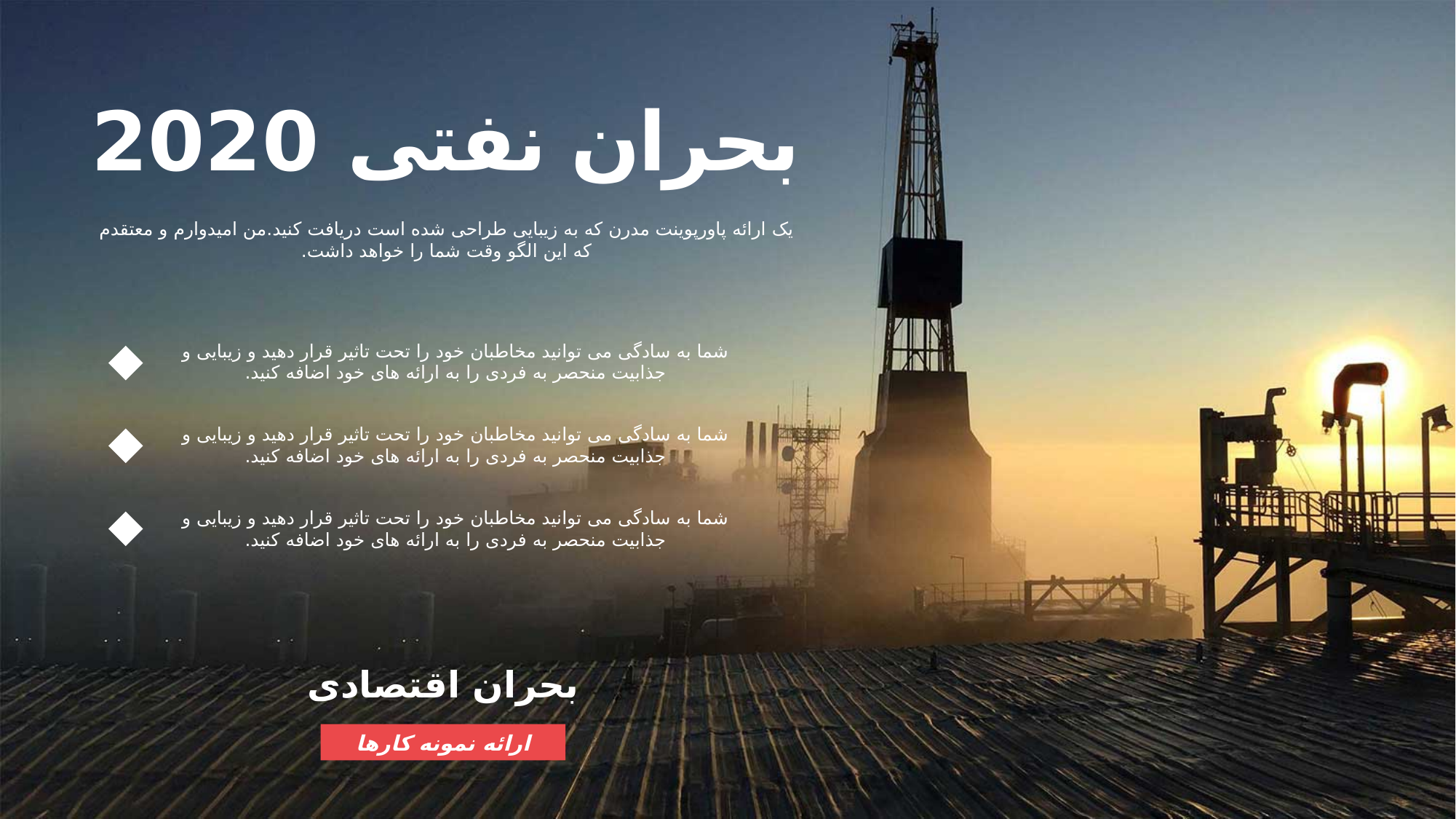

بحران نفتی 2020
یک ارائه پاورپوینت مدرن که به زیبایی طراحی شده است دریافت کنید.من امیدوارم و معتقدم که این الگو وقت شما را خواهد داشت.
شما به سادگی می توانید مخاطبان خود را تحت تاثیر قرار دهید و زیبایی و جذابیت منحصر به فردی را به ارائه های خود اضافه کنید.

شما به سادگی می توانید مخاطبان خود را تحت تاثیر قرار دهید و زیبایی و جذابیت منحصر به فردی را به ارائه های خود اضافه کنید.

شما به سادگی می توانید مخاطبان خود را تحت تاثیر قرار دهید و زیبایی و جذابیت منحصر به فردی را به ارائه های خود اضافه کنید.

بحران اقتصادی
ارائه نمونه کارها